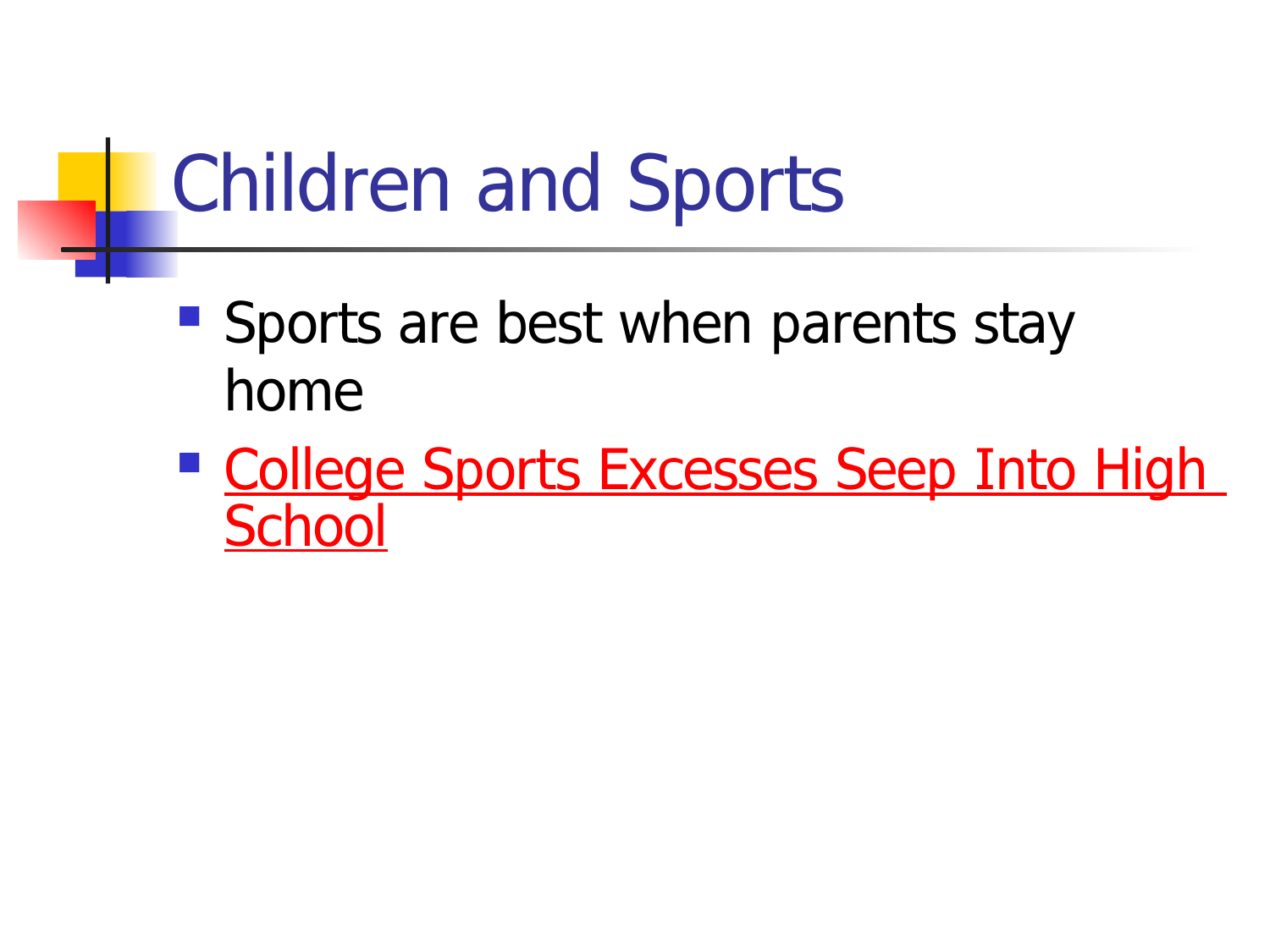

# Children and Sports
Sports are best when parents stay home
College Sports Excesses Seep Into High School